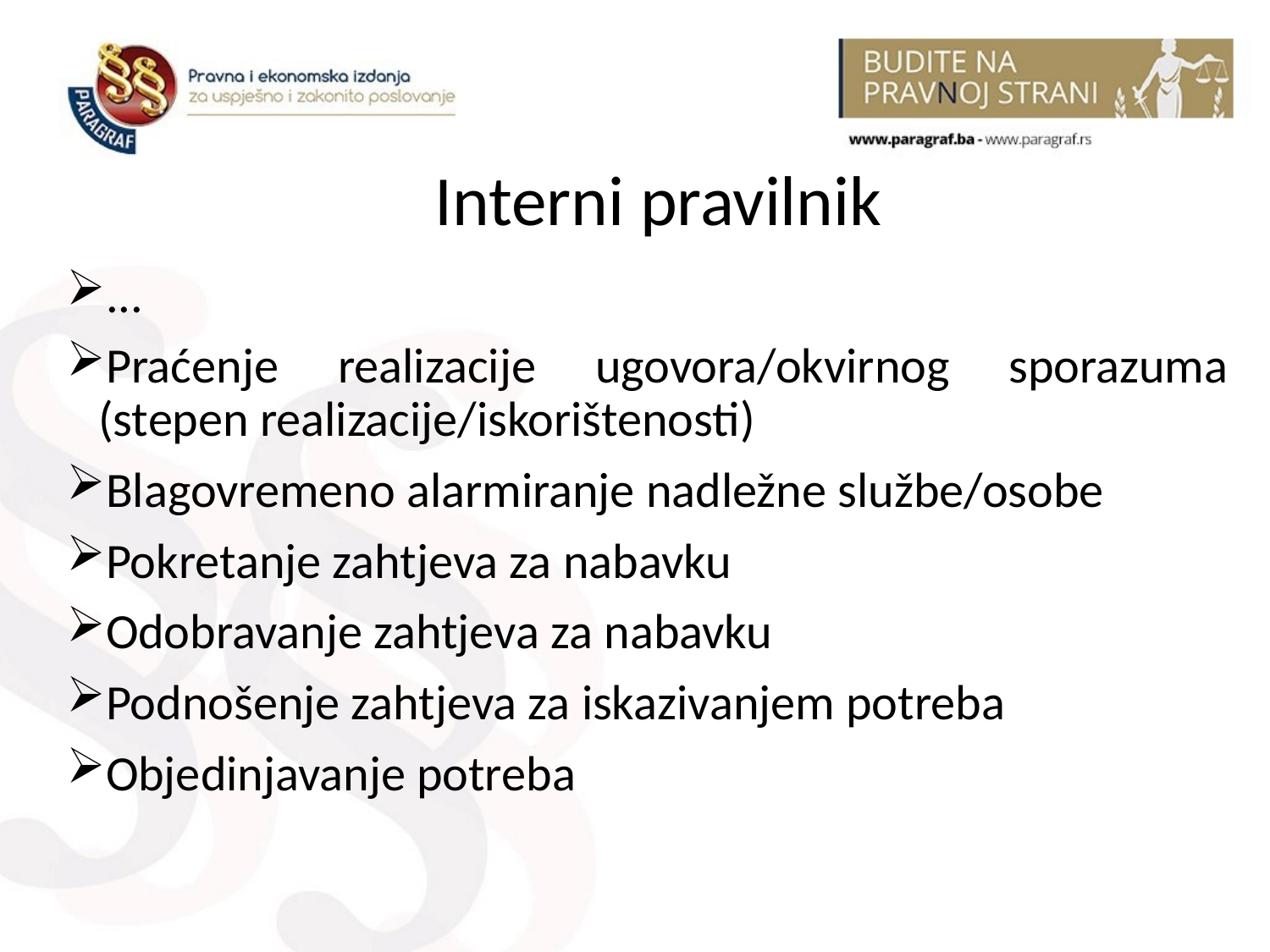

# Interni pravilnik
...
Praćenje realizacije ugovora/okvirnog sporazuma (stepen realizacije/iskorištenosti)
Blagovremeno alarmiranje nadležne službe/osobe
Pokretanje zahtjeva za nabavku
Odobravanje zahtjeva za nabavku
Podnošenje zahtjeva za iskazivanjem potreba
Objedinjavanje potreba